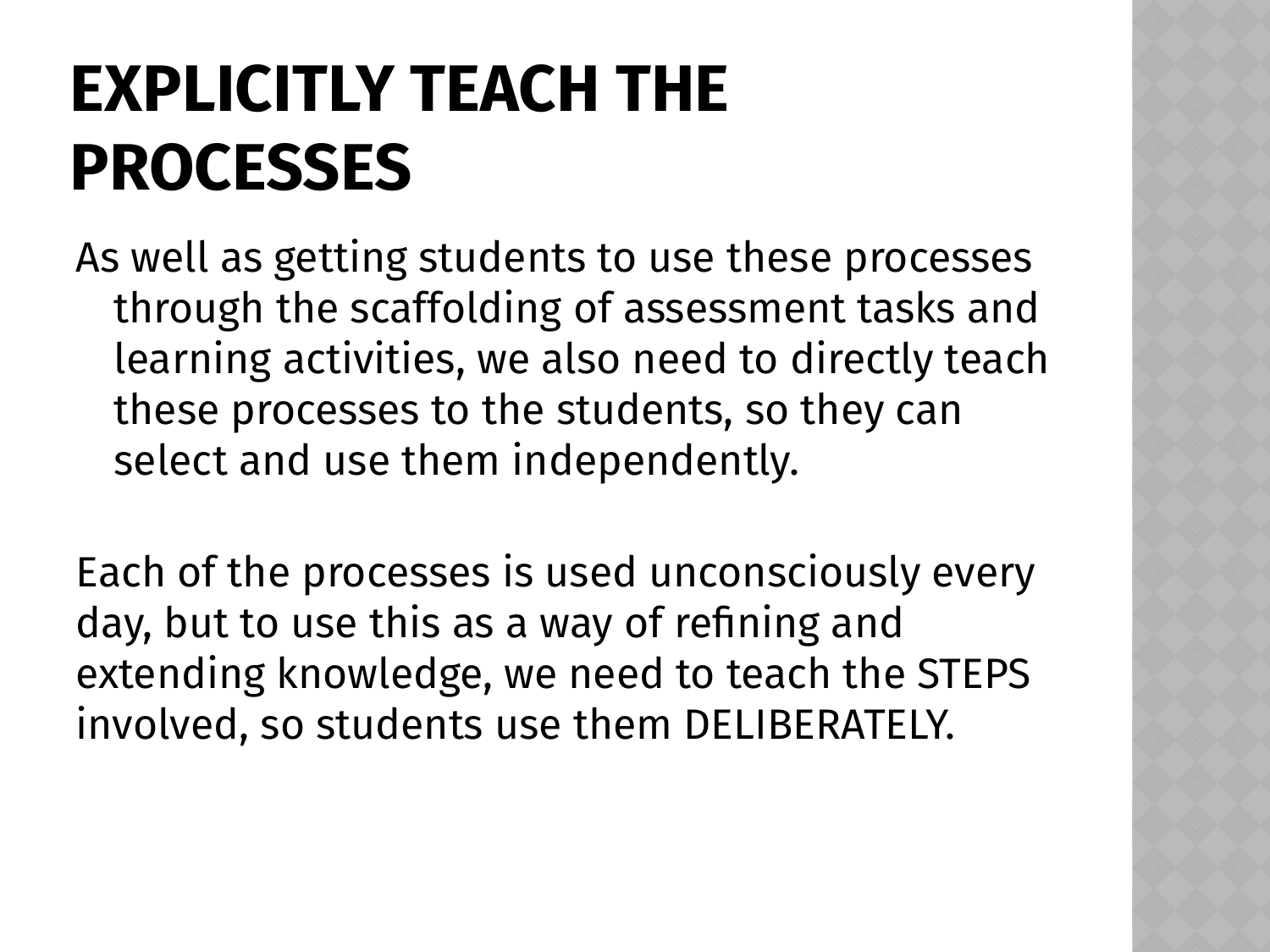

# EXPLICITLY TEACH THE PROCESSES
As well as getting students to use these processes through the scaffolding of assessment tasks and learning activities, we also need to directly teach these processes to the students, so they can select and use them independently.

Each of the processes is used unconsciously every day, but to use this as a way of refining and extending knowledge, we need to teach the STEPS involved, so students use them DELIBERATELY.